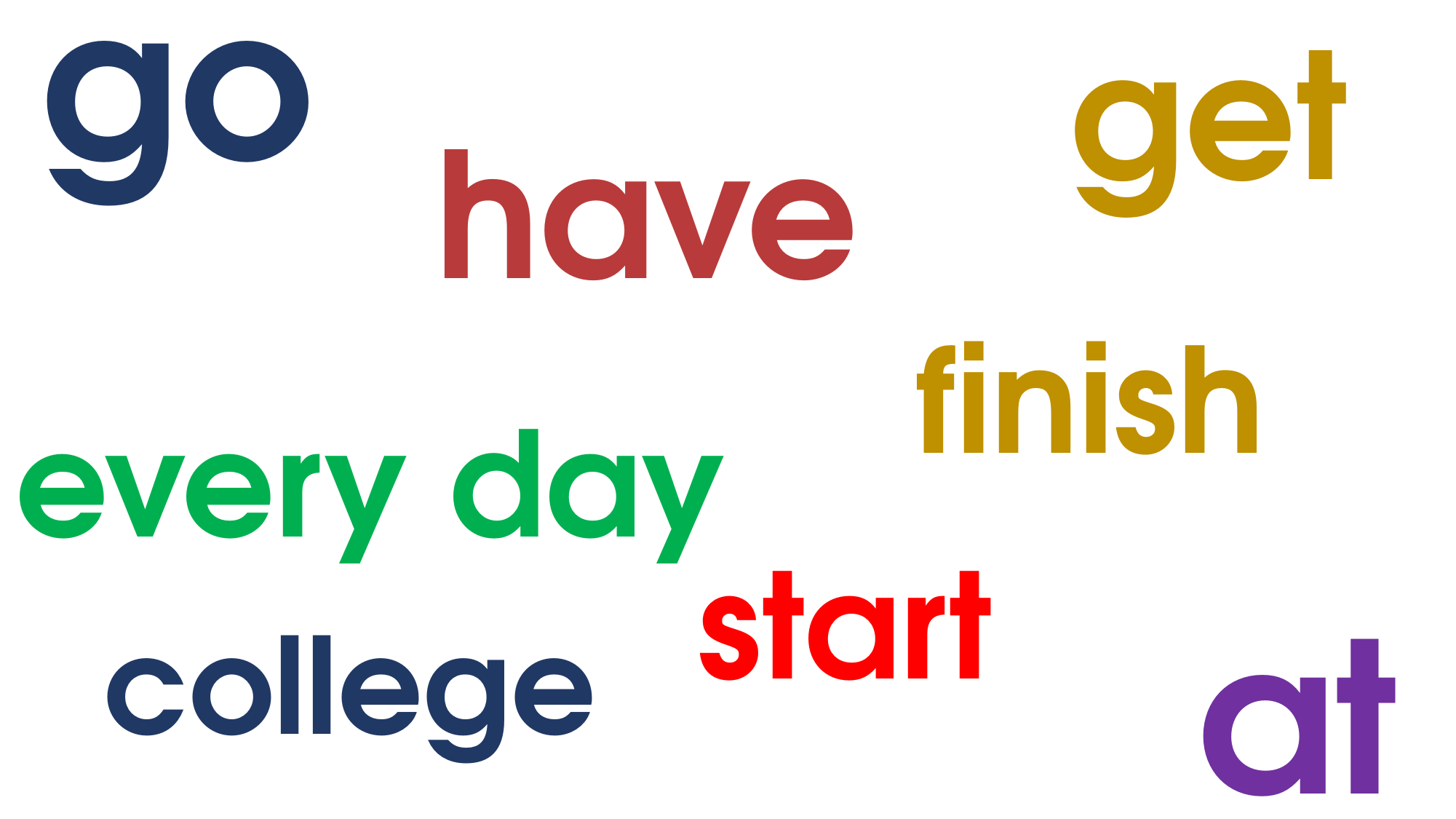

get
go
have
finish
every day
start
at
college